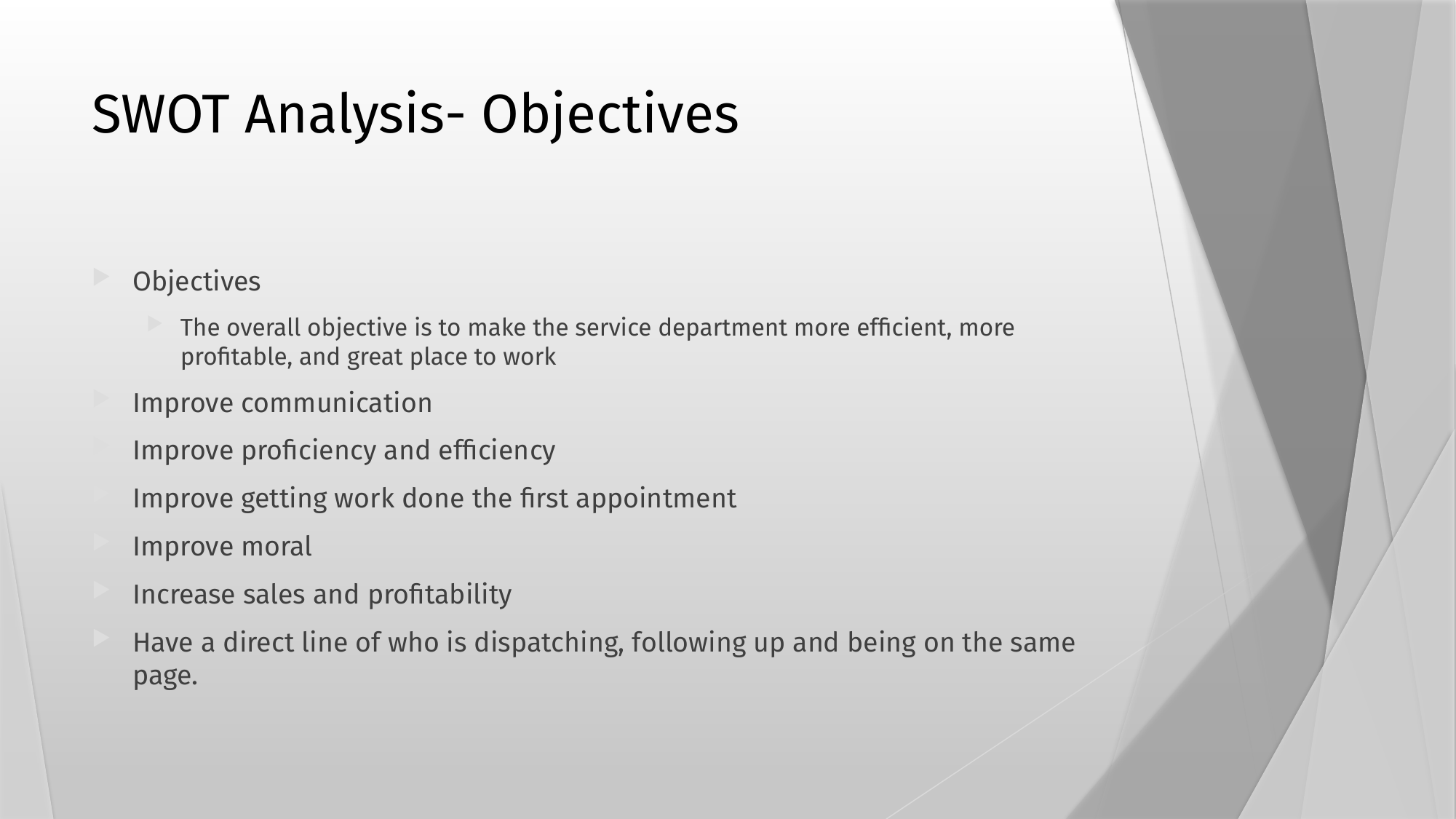

# SWOT Analysis- Objectives
Objectives
The overall objective is to make the service department more efficient, more profitable, and great place to work
Improve communication
Improve proficiency and efficiency
Improve getting work done the first appointment
Improve moral
Increase sales and profitability
Have a direct line of who is dispatching, following up and being on the same page.